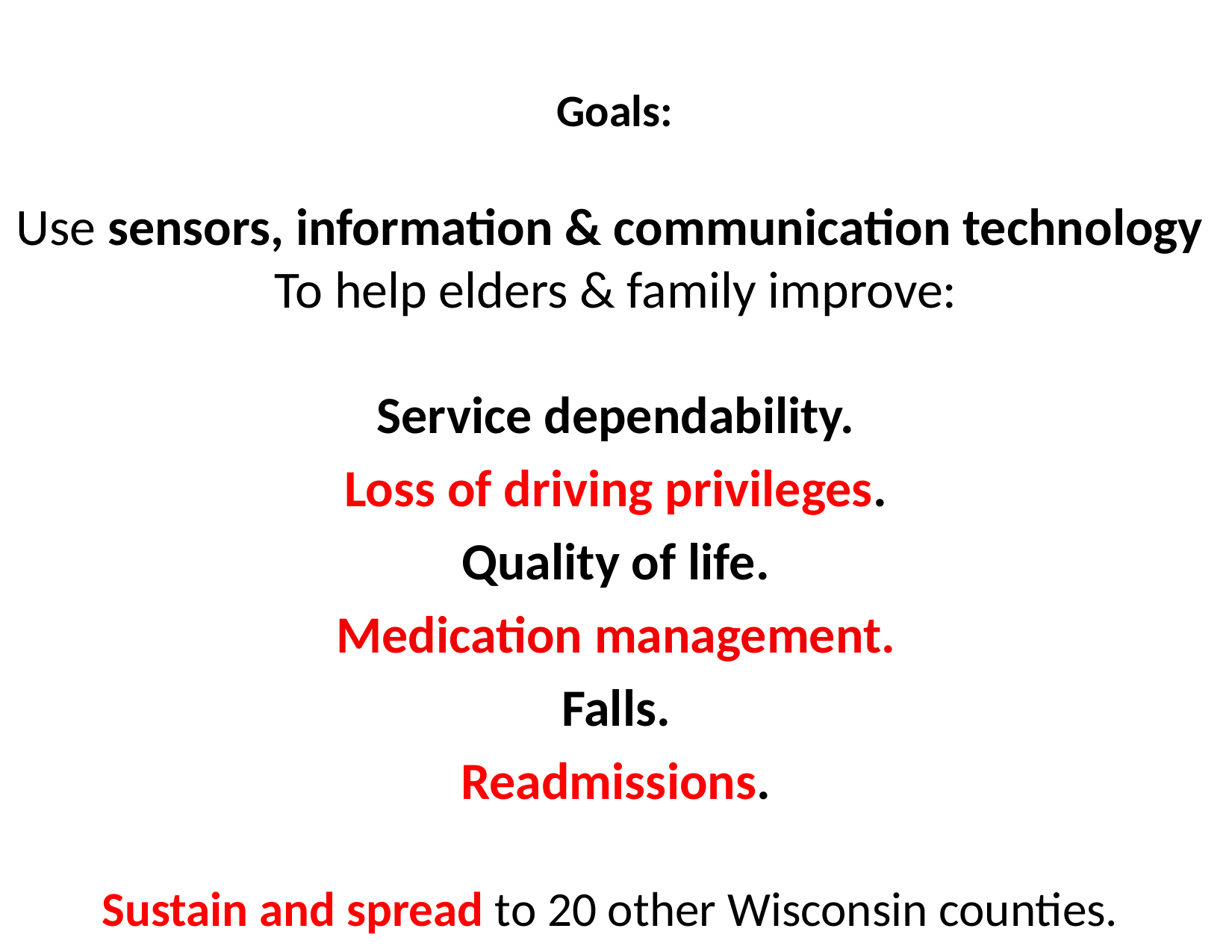

# Goals:
Use sensors, information & communication technology
To help elders & family improve:

Service dependability.
Loss of driving privileges.
Quality of life.
Medication management.
Falls.
Readmissions.

Sustain and spread to 20 other Wisconsin counties.